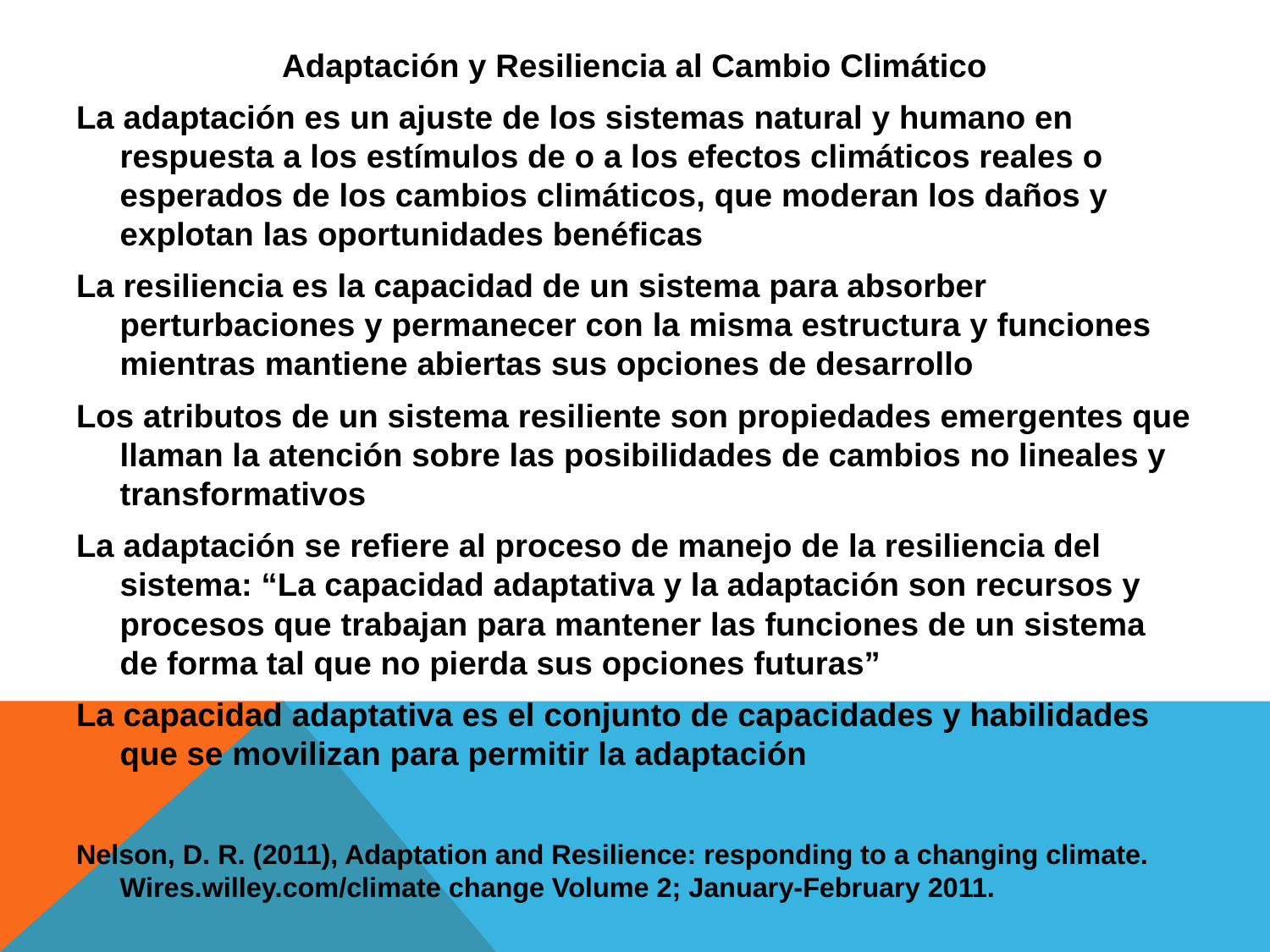

# Adaptación y Resiliencia al Cambio Climático
La adaptación es un ajuste de los sistemas natural y humano en respuesta a los estímulos de o a los efectos climáticos reales o esperados de los cambios climáticos, que moderan los daños y explotan las oportunidades benéficas
La resiliencia es la capacidad de un sistema para absorber perturbaciones y permanecer con la misma estructura y funciones mientras mantiene abiertas sus opciones de desarrollo
Los atributos de un sistema resiliente son propiedades emergentes que llaman la atención sobre las posibilidades de cambios no lineales y transformativos
La adaptación se refiere al proceso de manejo de la resiliencia del sistema: “La capacidad adaptativa y la adaptación son recursos y procesos que trabajan para mantener las funciones de un sistema de forma tal que no pierda sus opciones futuras”
La capacidad adaptativa es el conjunto de capacidades y habilidades que se movilizan para permitir la adaptación

Nelson, D. R. (2011), Adaptation and Resilience: responding to a changing climate. Wires.willey.com/climate change Volume 2; January-February 2011.